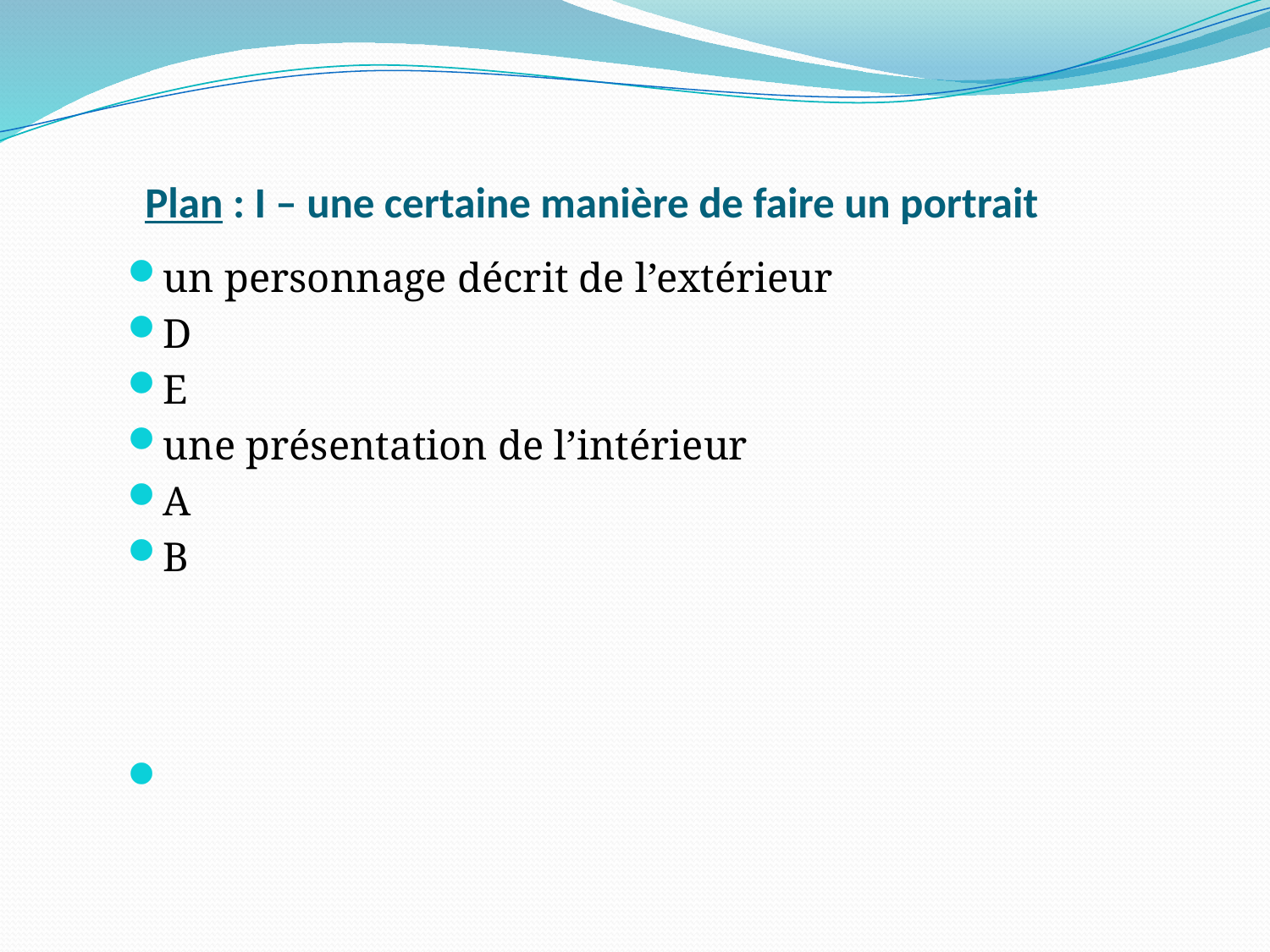

# Plan : I – une certaine manière de faire un portrait
un personnage décrit de l’extérieur
D
E
une présentation de l’intérieur
A
B